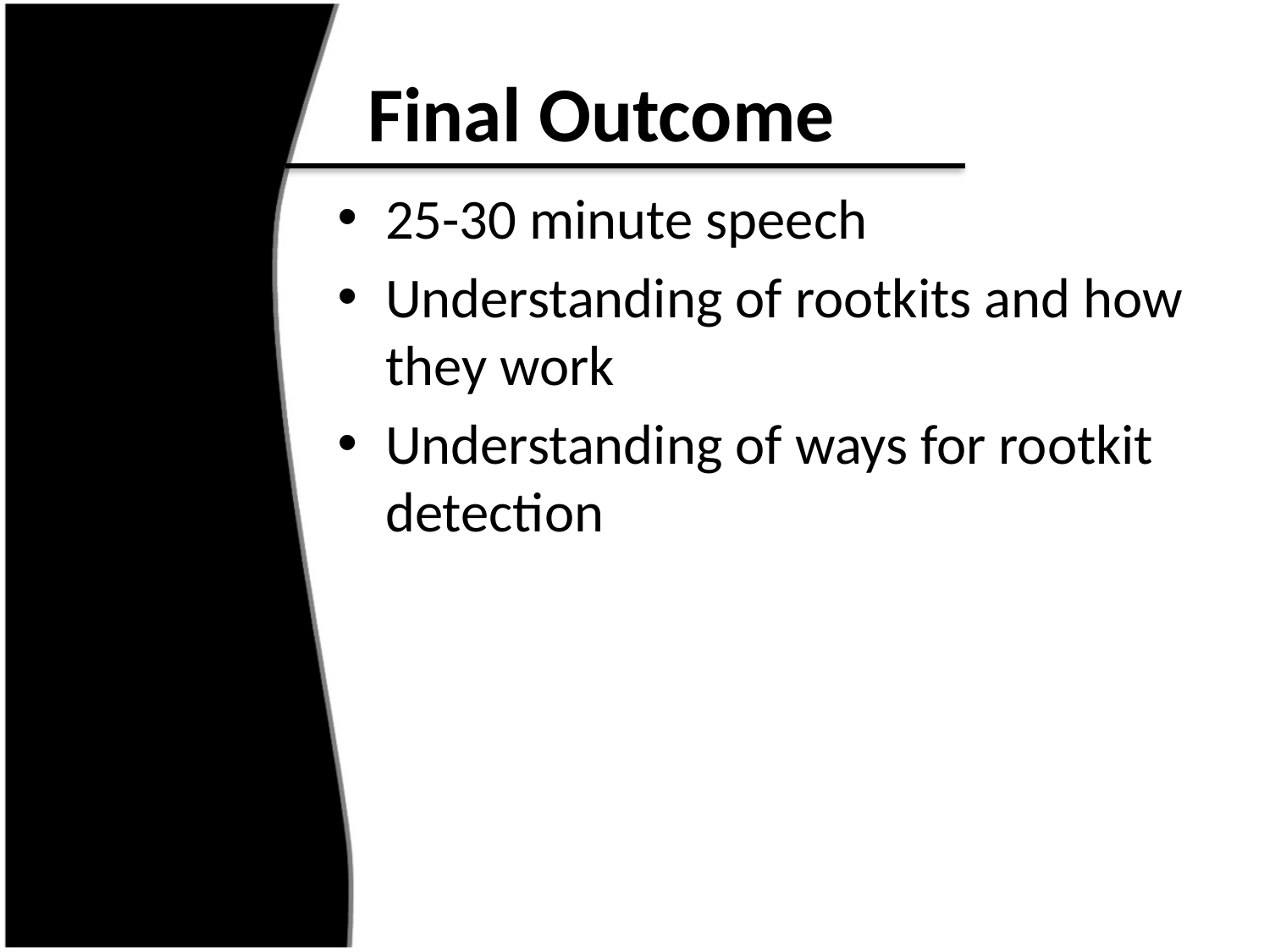

# Final Outcome
25-30 minute speech
Understanding of rootkits and how they work
Understanding of ways for rootkit detection